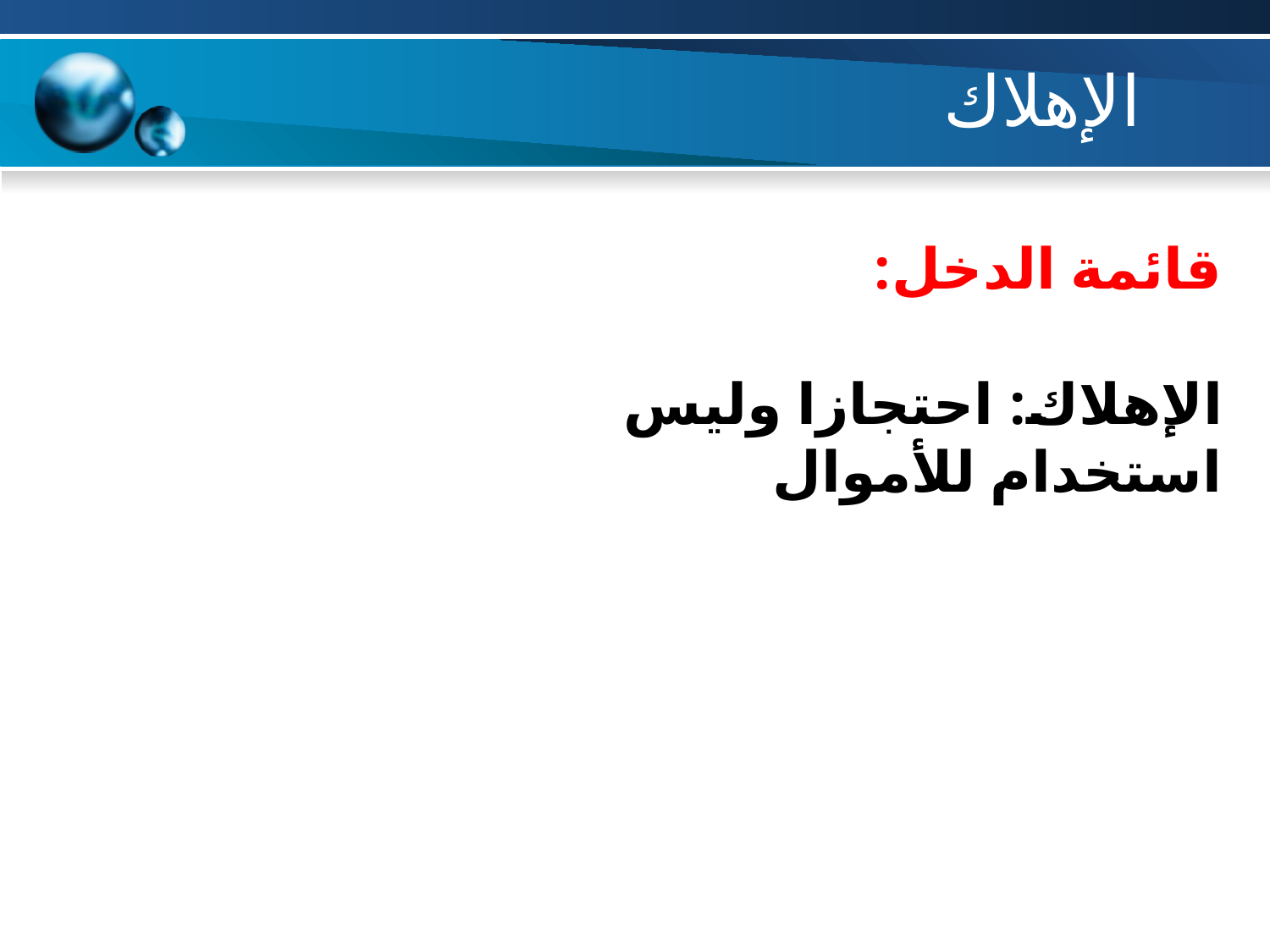

# الإهلاك
قائمة الدخل:

الإهلاك: احتجازا وليس استخدام للأموال